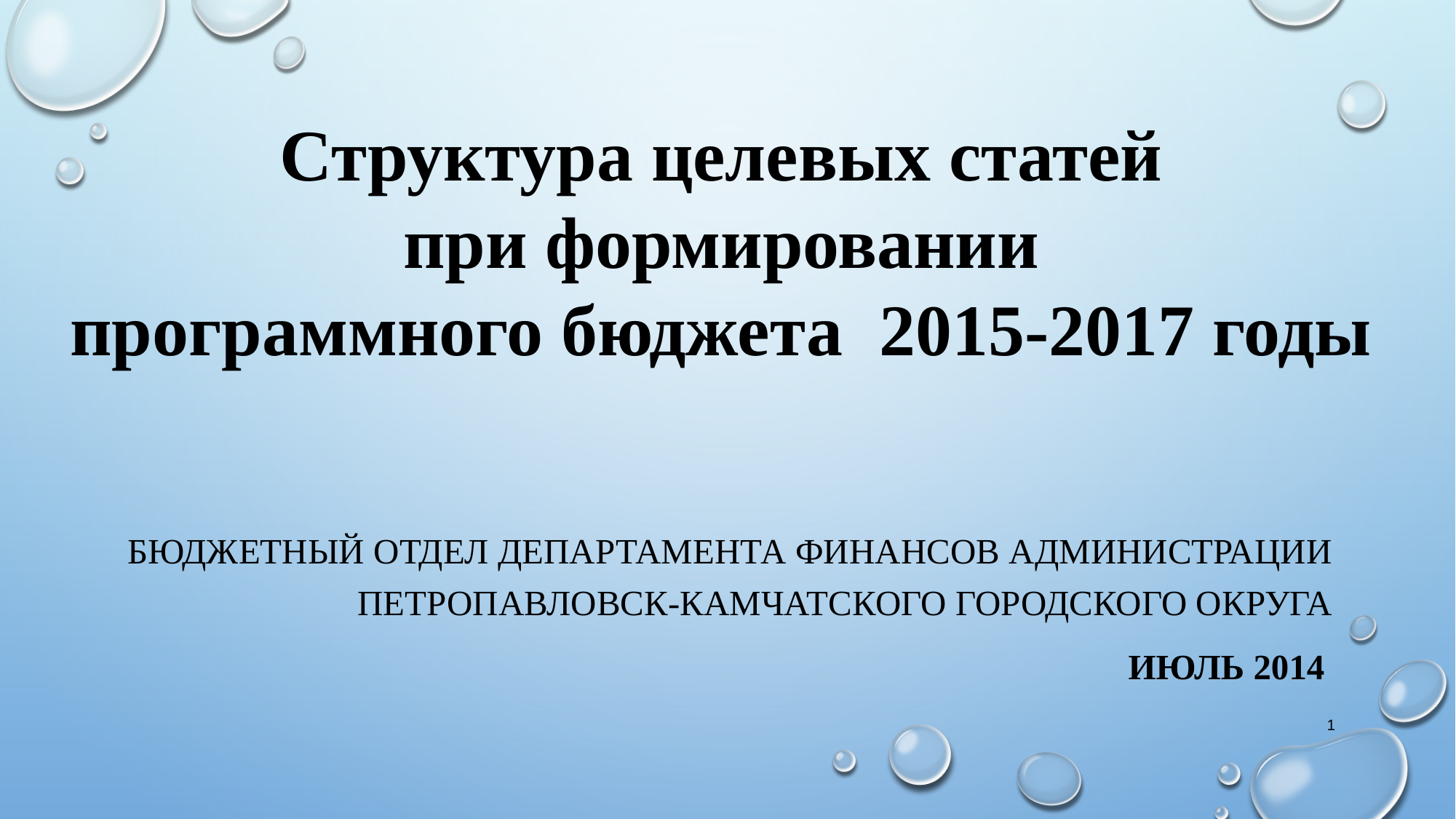

Структура целевых статей
при формировании
программного бюджета  2015-2017 годы
Бюджетный отдел Департамента финансов администрации Петропавловск-Камчатского городского округа
Июль 2014
1